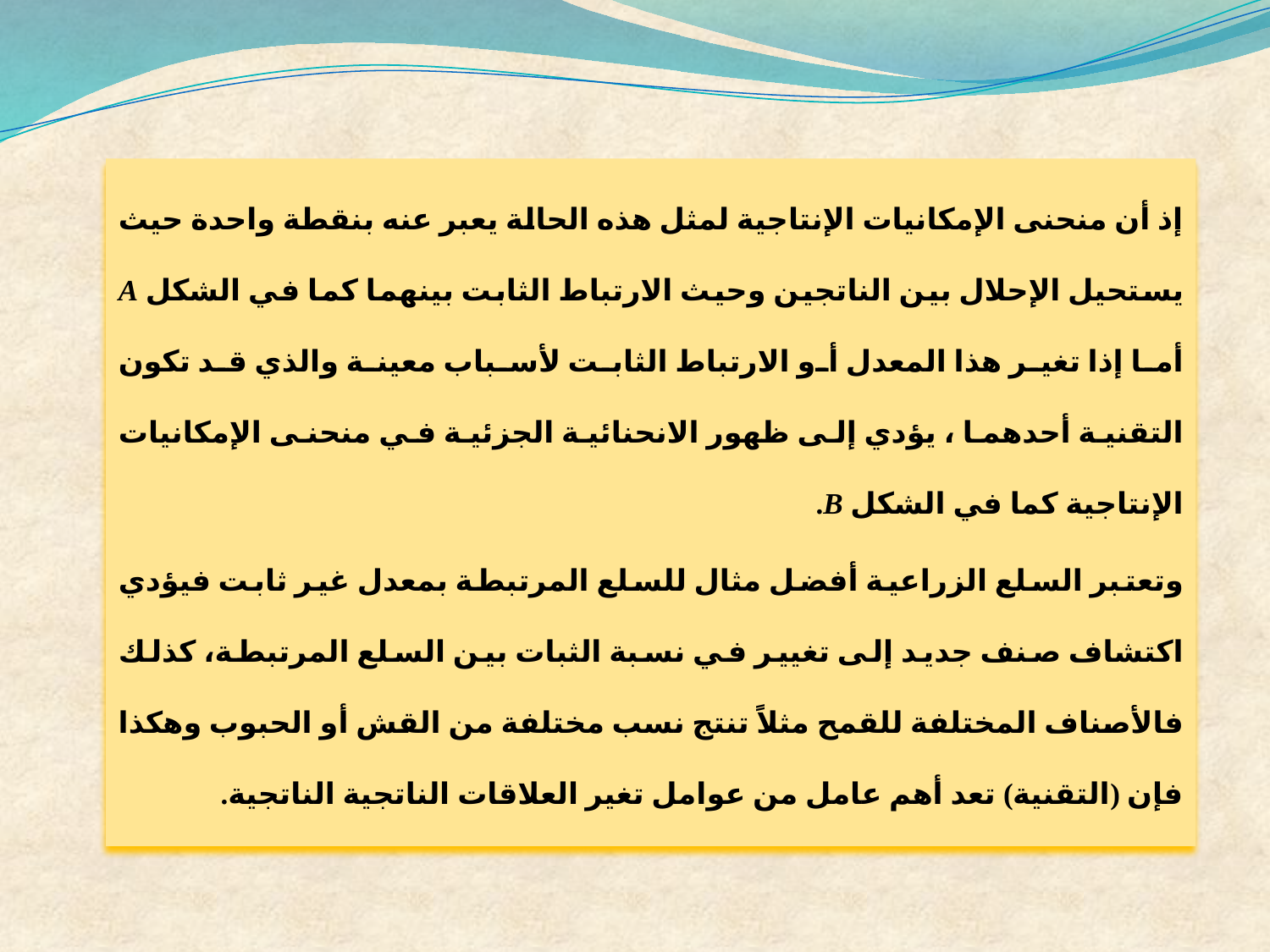

إذ أن منحنى الإمكانيات الإنتاجية لمثل هذه الحالة يعبر عنه بنقطة واحدة حيث يستحيل الإحلال بين الناتجين وحيث الارتباط الثابت بينهما كما في الشكل A أما إذا تغير هذا المعدل أو الارتباط الثابت لأسباب معينة والذي قد تكون التقنية أحدهما ، يؤدي إلى ظهور الانحنائية الجزئية في منحنى الإمكانيات الإنتاجية كما في الشكل B.
	وتعتبر السلع الزراعية أفضل مثال للسلع المرتبطة بمعدل غير ثابت فيؤدي اكتشاف صنف جديد إلى تغيير في نسبة الثبات بين السلع المرتبطة، كذلك فالأصناف المختلفة للقمح مثلاً تنتج نسب مختلفة من القش أو الحبوب وهكذا فإن (التقنية) تعد أهم عامل من عوامل تغير العلاقات الناتجية الناتجية.